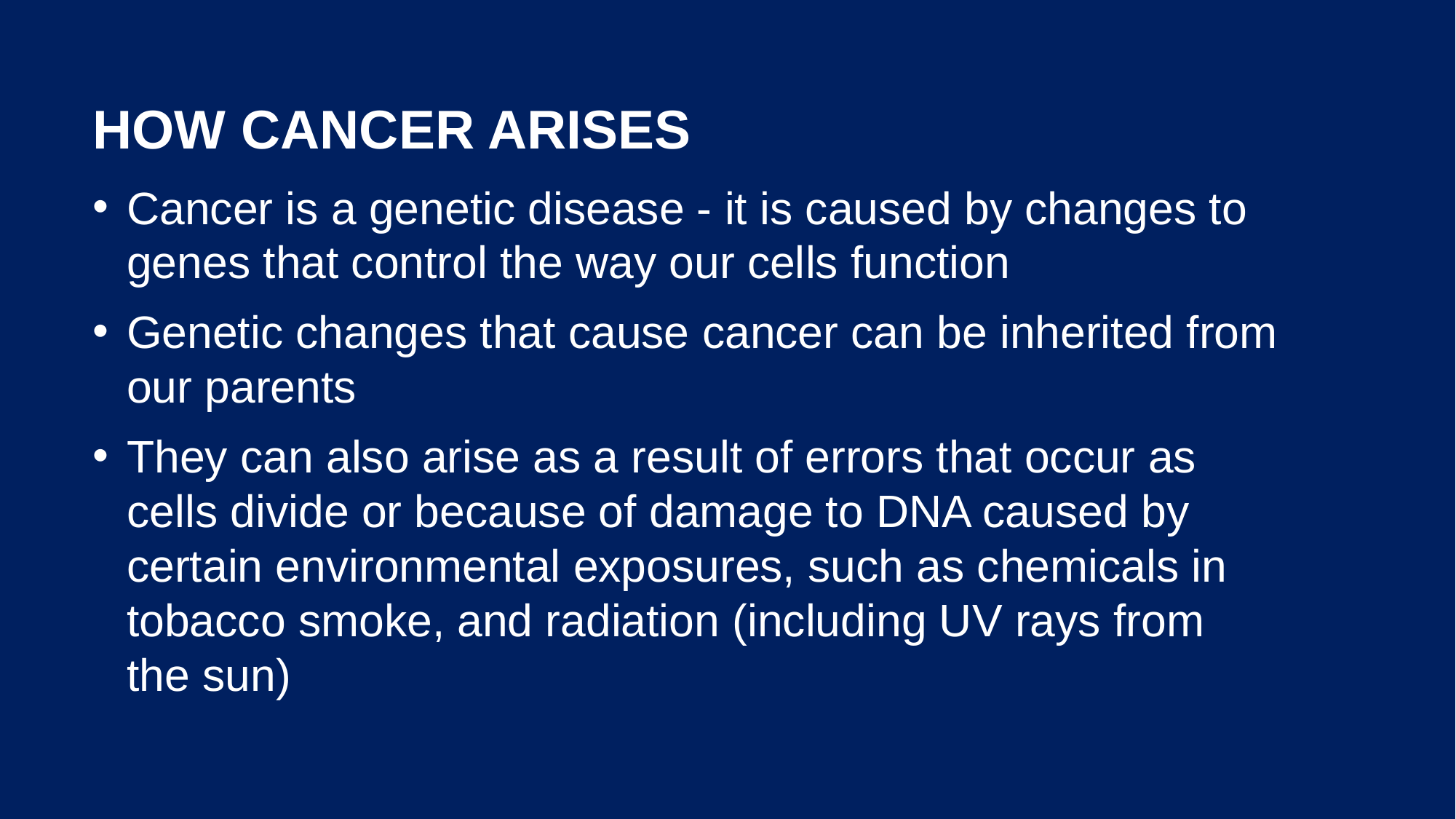

# How Cancer Arises
Cancer is a genetic disease - it is caused by changes to genes that control the way our cells function
Genetic changes that cause cancer can be inherited from our parents
They can also arise as a result of errors that occur as cells divide or because of damage to DNA caused by certain environmental exposures, such as chemicals in tobacco smoke, and radiation (including UV rays from the sun)